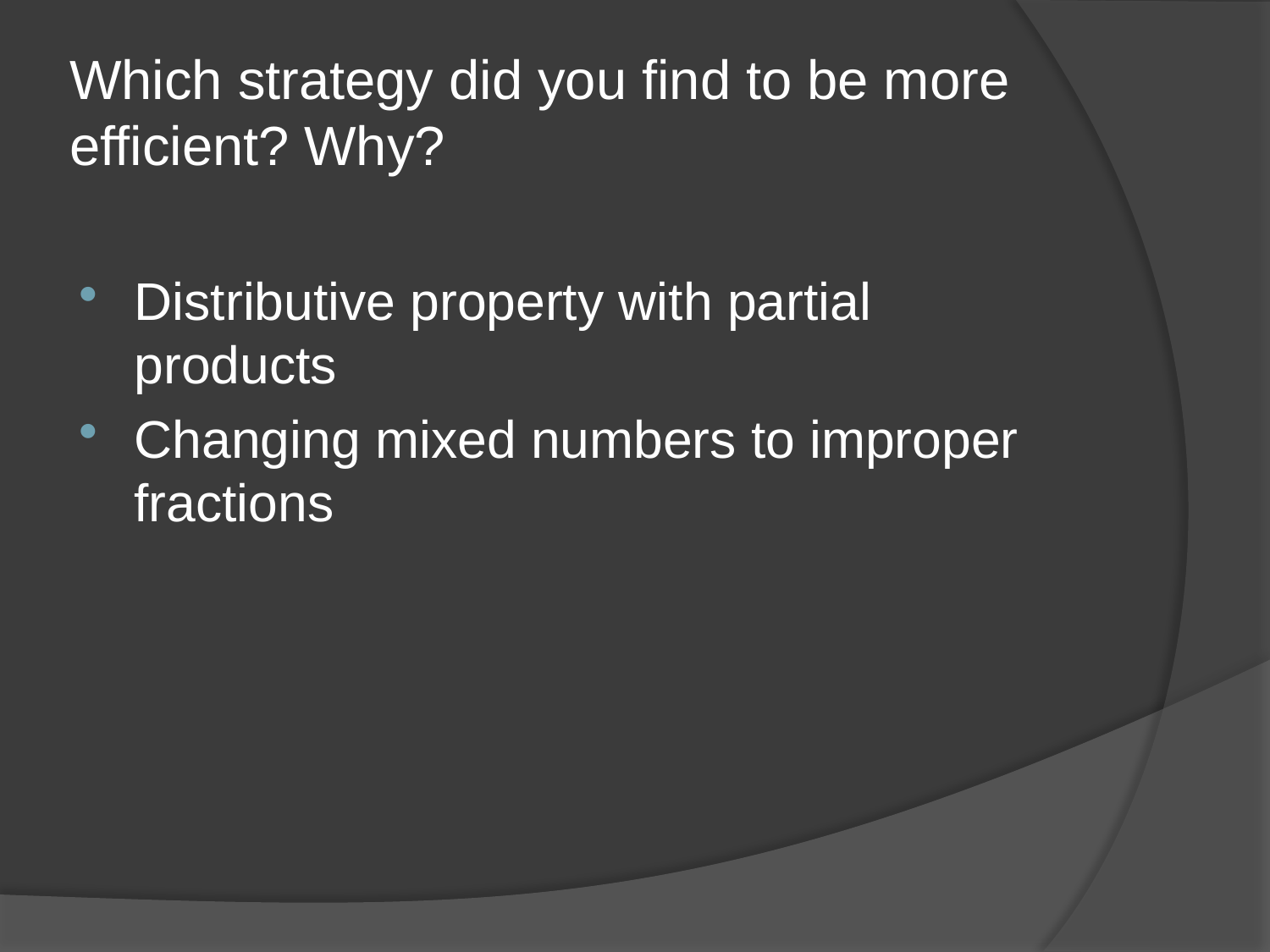

# Which strategy did you find to be more efficient? Why?
Distributive property with partial products
Changing mixed numbers to improper fractions